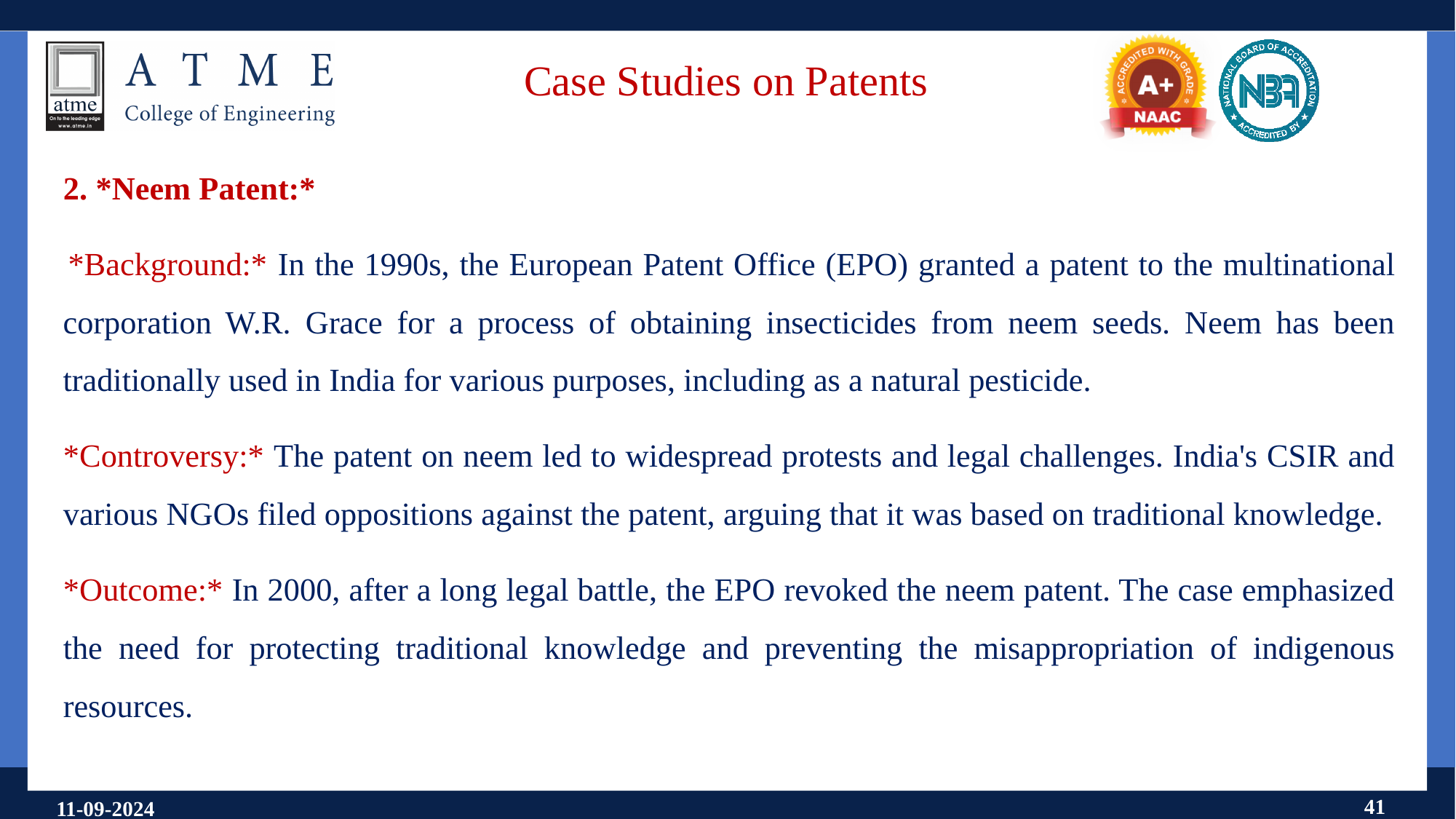

# Case Studies on Patents
2. *Neem Patent:*
 *Background:* In the 1990s, the European Patent Office (EPO) granted a patent to the multinational corporation W.R. Grace for a process of obtaining insecticides from neem seeds. Neem has been traditionally used in India for various purposes, including as a natural pesticide.
*Controversy:* The patent on neem led to widespread protests and legal challenges. India's CSIR and various NGOs filed oppositions against the patent, arguing that it was based on traditional knowledge.
*Outcome:* In 2000, after a long legal battle, the EPO revoked the neem patent. The case emphasized the need for protecting traditional knowledge and preventing the misappropriation of indigenous resources.
41
11-09-2024